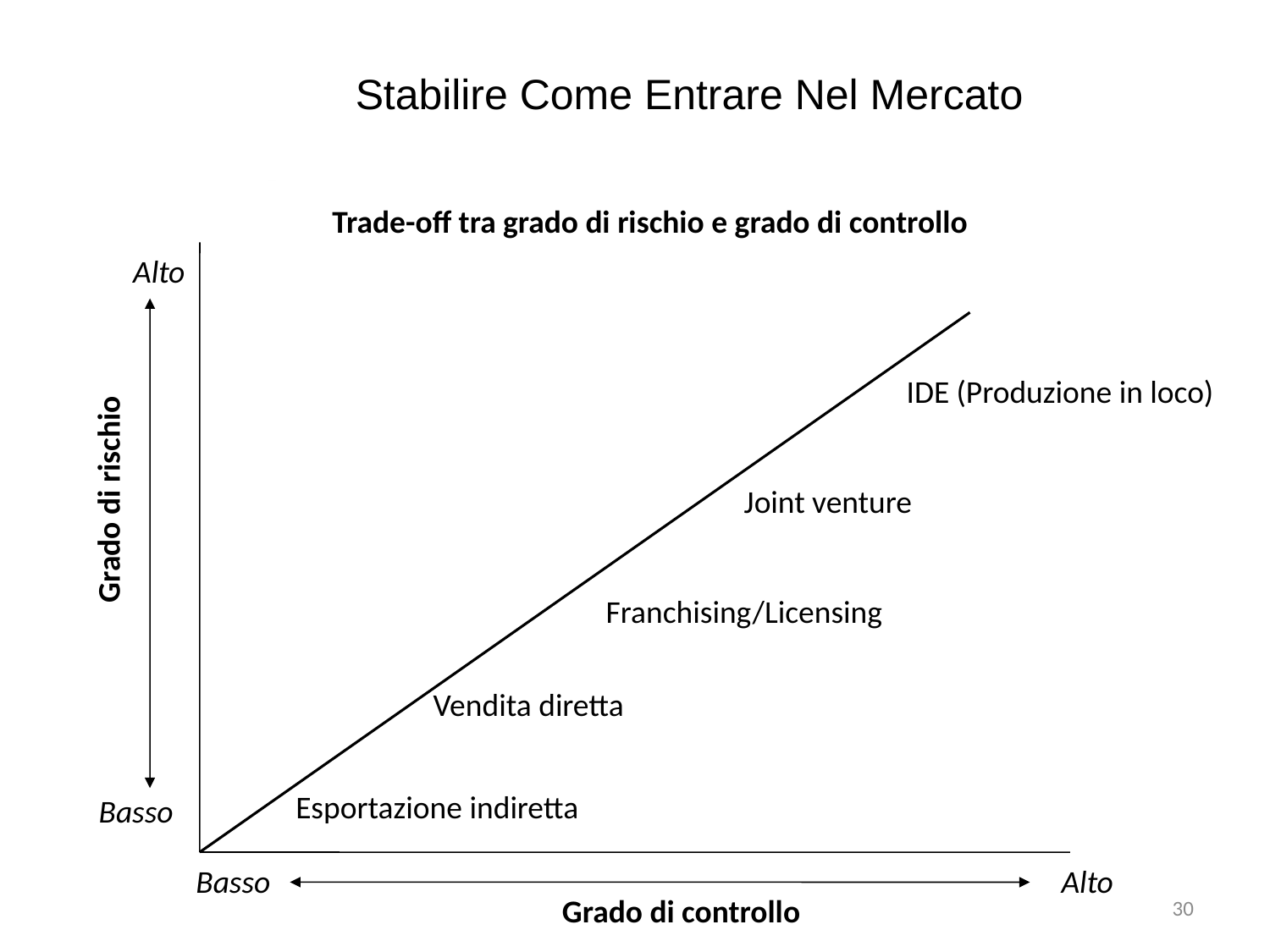

Stabilire Come Entrare Nel Mercato
Trade-off tra grado di rischio e grado di controllo

Alto

IDE (Produzione in loco)
Grado di rischio
Joint venture
Franchising/Licensing
Vendita diretta
Esportazione indiretta
Basso

Basso
Alto

30
Grado di controllo